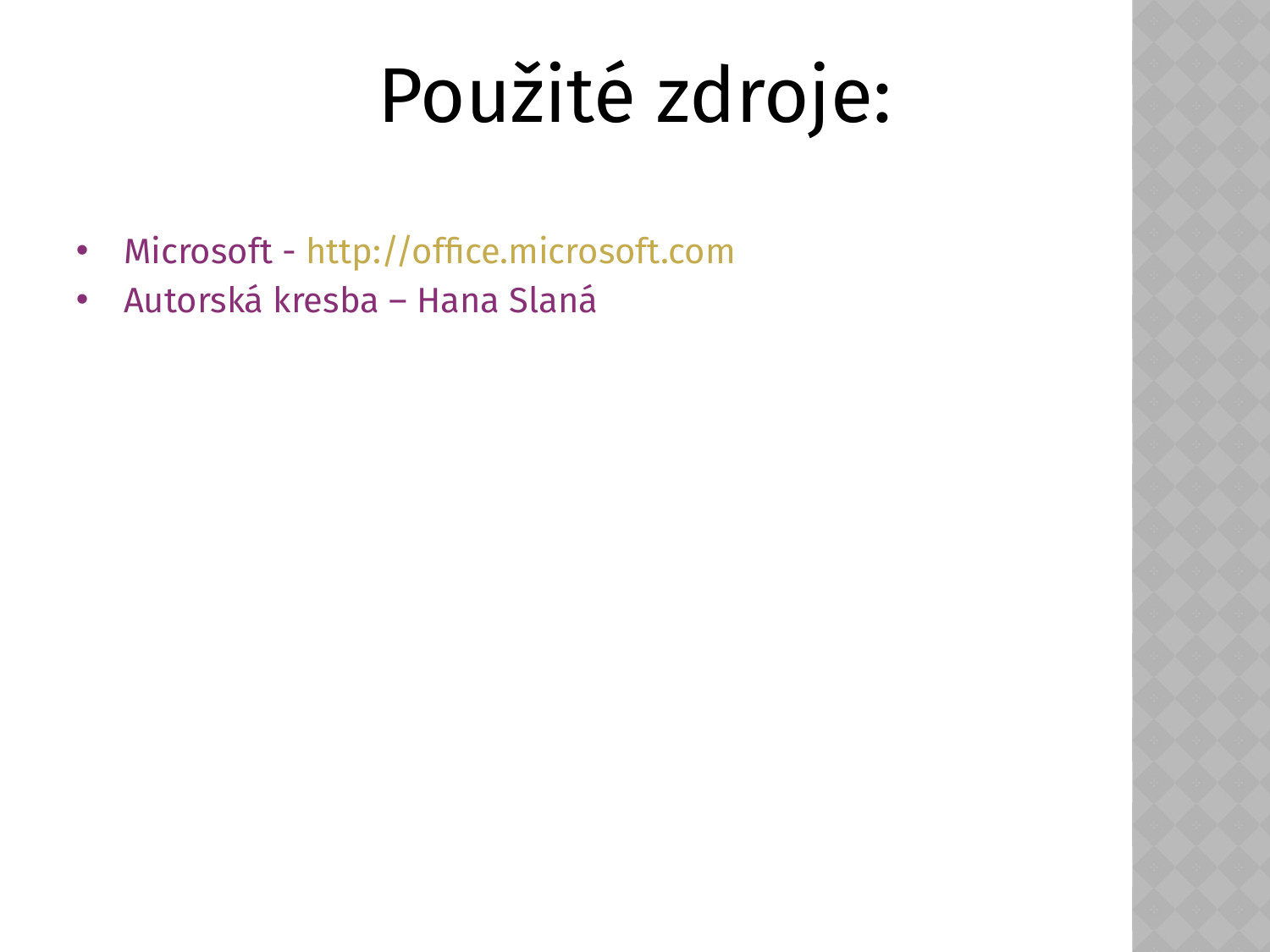

Použité zdroje:
Microsoft - http://office.microsoft.com
Autorská kresba – Hana Slaná